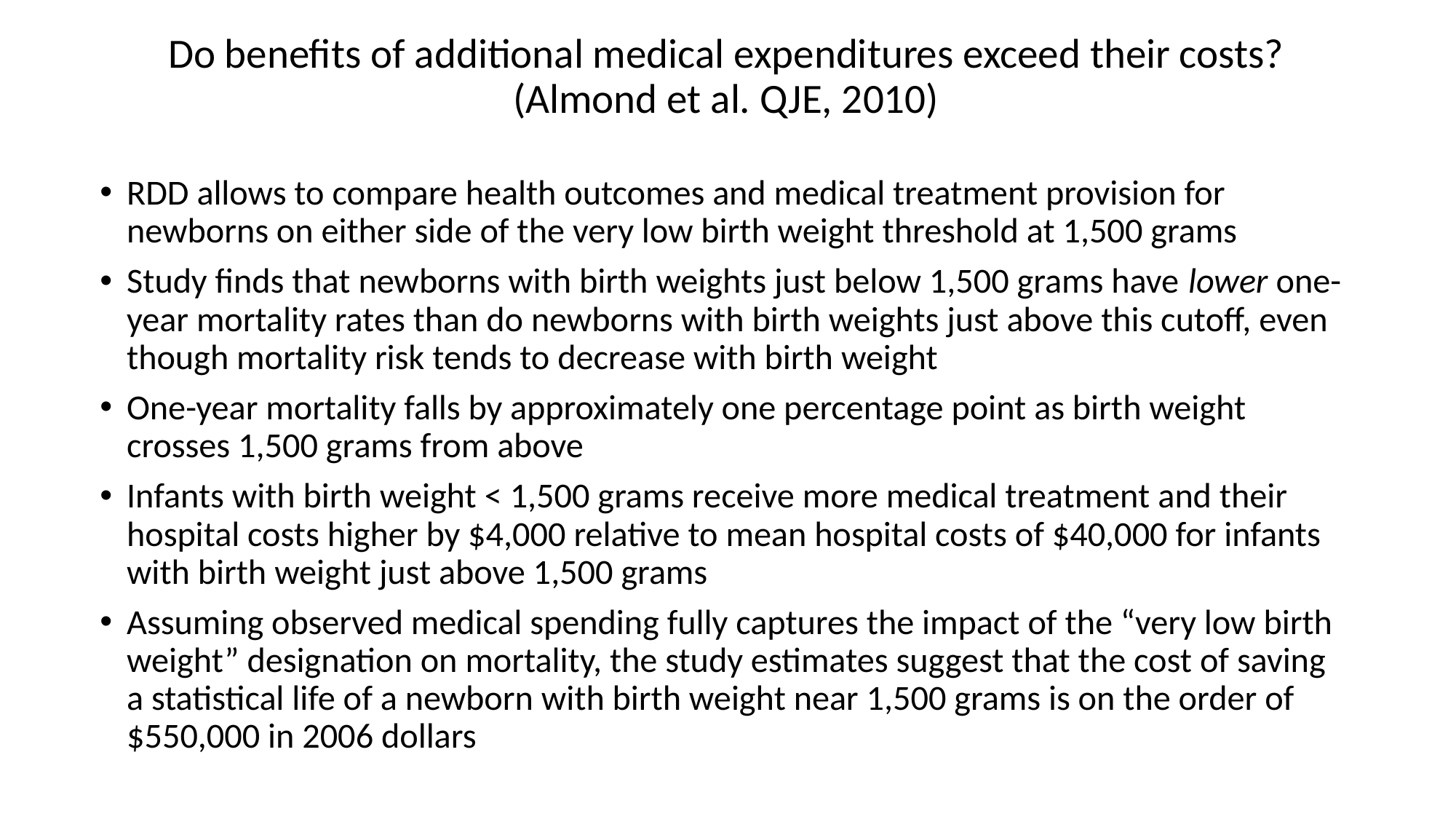

# Do benefits of additional medical expenditures exceed their costs? (Almond et al. QJE, 2010)
RDD allows to compare health outcomes and medical treatment provision for newborns on either side of the very low birth weight threshold at 1,500 grams
Study finds that newborns with birth weights just below 1,500 grams have lower one-year mortality rates than do newborns with birth weights just above this cutoff, even though mortality risk tends to decrease with birth weight
One-year mortality falls by approximately one percentage point as birth weight crosses 1,500 grams from above
Infants with birth weight < 1,500 grams receive more medical treatment and their hospital costs higher by $4,000 relative to mean hospital costs of $40,000 for infants with birth weight just above 1,500 grams
Assuming observed medical spending fully captures the impact of the “very low birth weight” designation on mortality, the study estimates suggest that the cost of saving a statistical life of a newborn with birth weight near 1,500 grams is on the order of $550,000 in 2006 dollars